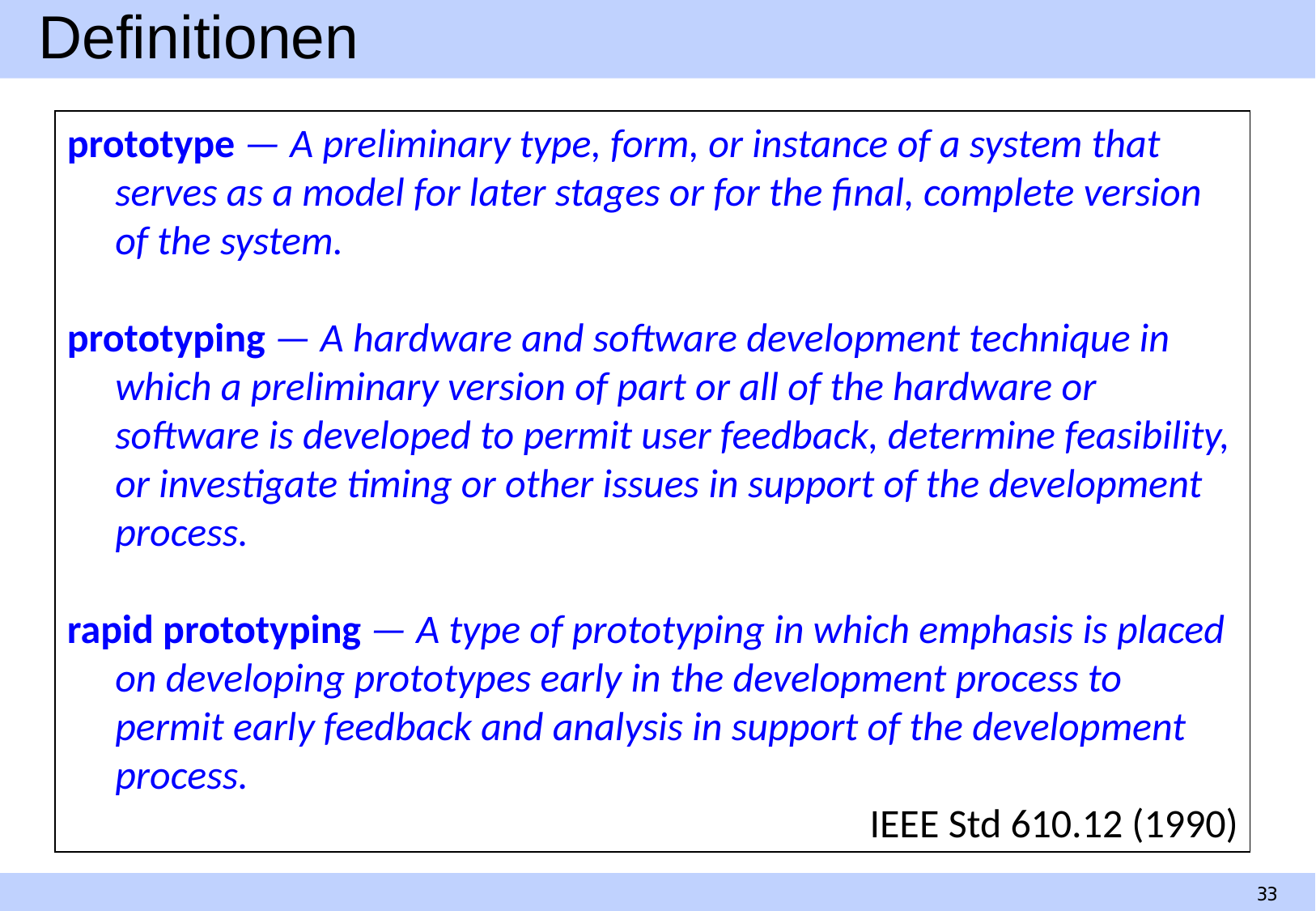

# Definitionen
prototype — A preliminary type, form, or instance of a system that serves as a model for later stages or for the final, complete version of the system.

prototyping — A hardware and software development technique in which a preliminary version of part or all of the hardware or software is developed to permit user feedback, determine feasibility, or investigate timing or other issues in support of the development process.

rapid prototyping — A type of prototyping in which emphasis is placed on developing prototypes early in the development process to permit early feedback and analysis in support of the development process.
IEEE Std 610.12 (1990)
33